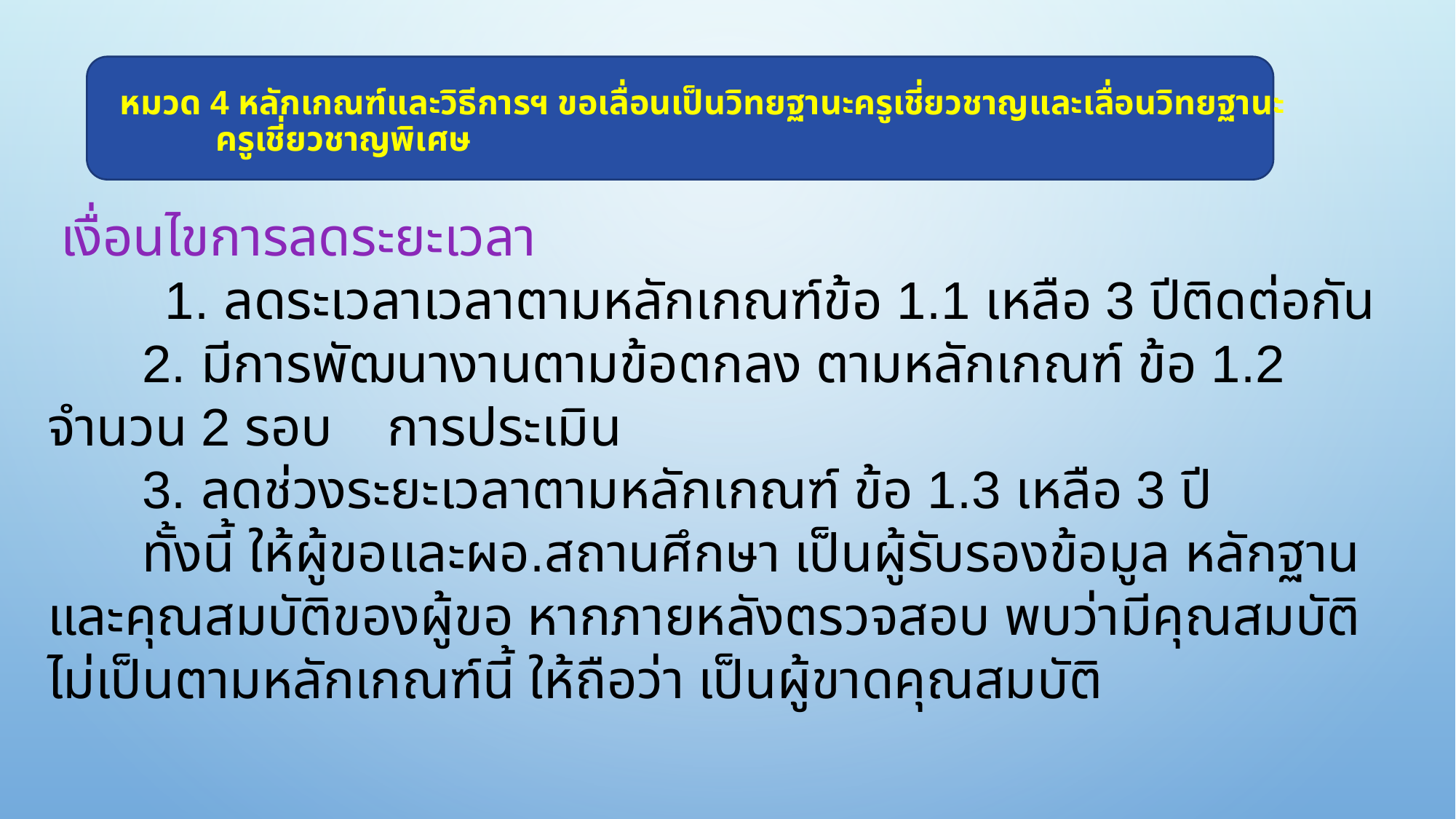

# หมวด 4 หลักเกณฑ์และวิธีการฯ ขอเลื่อนเป็นวิทยฐานะครูเชี่ยวชาญและเลื่อนวิทยฐานะ ครูเชี่ยวชาญพิเศษ
 เงื่อนไขการลดระยะเวลา
        1. ลดระเวลาเวลาตามหลักเกณฑ์ข้อ 1.1 เหลือ 3 ปีติดต่อกัน
	2. มีการพัฒนางานตามข้อตกลง ตามหลักเกณฑ์ ข้อ 1.2 จำนวน 2 รอบ    การประเมิน
	3. ลดช่วงระยะเวลาตามหลักเกณฑ์ ข้อ 1.3 เหลือ 3 ปี
	ทั้งนี้ ให้ผู้ขอและผอ.สถานศึกษา เป็นผู้รับรองข้อมูล หลักฐาน และคุณสมบัติของผู้ขอ หากภายหลังตรวจสอบ พบว่ามีคุณสมบัติไม่เป็นตามหลักเกณฑ์นี้ ให้ถือว่า เป็นผู้ขาดคุณสมบัติ